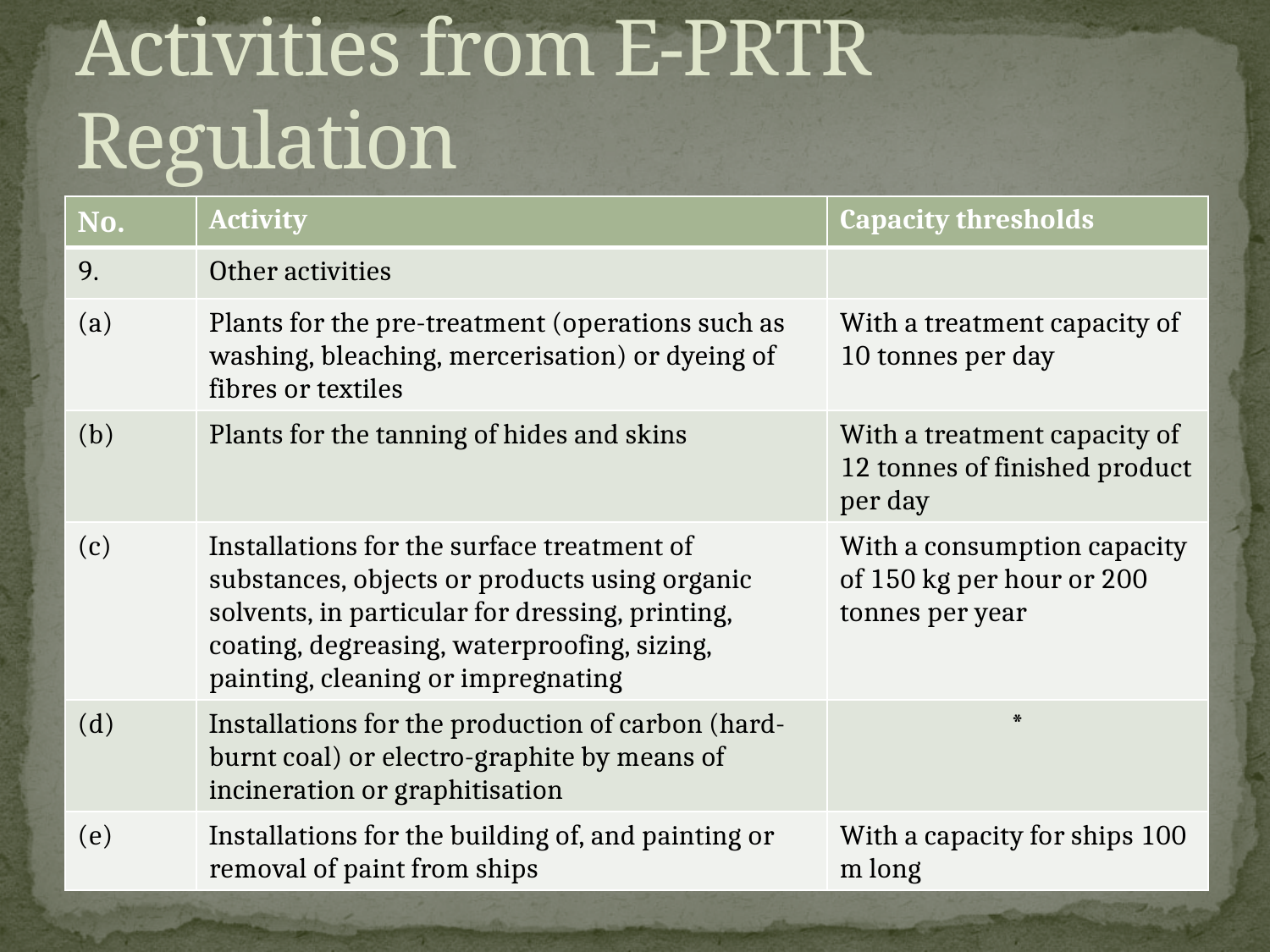

# Activities from E-PRTR Regulation
| No. | Activity | Capacity thresholds |
| --- | --- | --- |
| 9. | Other activities |  |
| (a) | Plants for the pre-treatment (operations such as washing, bleaching, mercerisation) or dyeing of fibres or textiles | With a treatment capacity of 10 tonnes per day |
| (b) | Plants for the tanning of hides and skins | With a treatment capacity of 12 tonnes of finished product per day |
| (c) | Installations for the surface treatment of substances, objects or products using organic solvents, in particular for dressing, printing, coating, degreasing, waterproofing, sizing, painting, cleaning or impregnating | With a consumption capacity of 150 kg per hour or 200 tonnes per year |
| (d) | Installations for the production of carbon (hard-burnt coal) or electro-graphite by means of incineration or graphitisation | \* |
| (e) | Installations for the building of, and painting or removal of paint from ships | With a capacity for ships 100 m long |